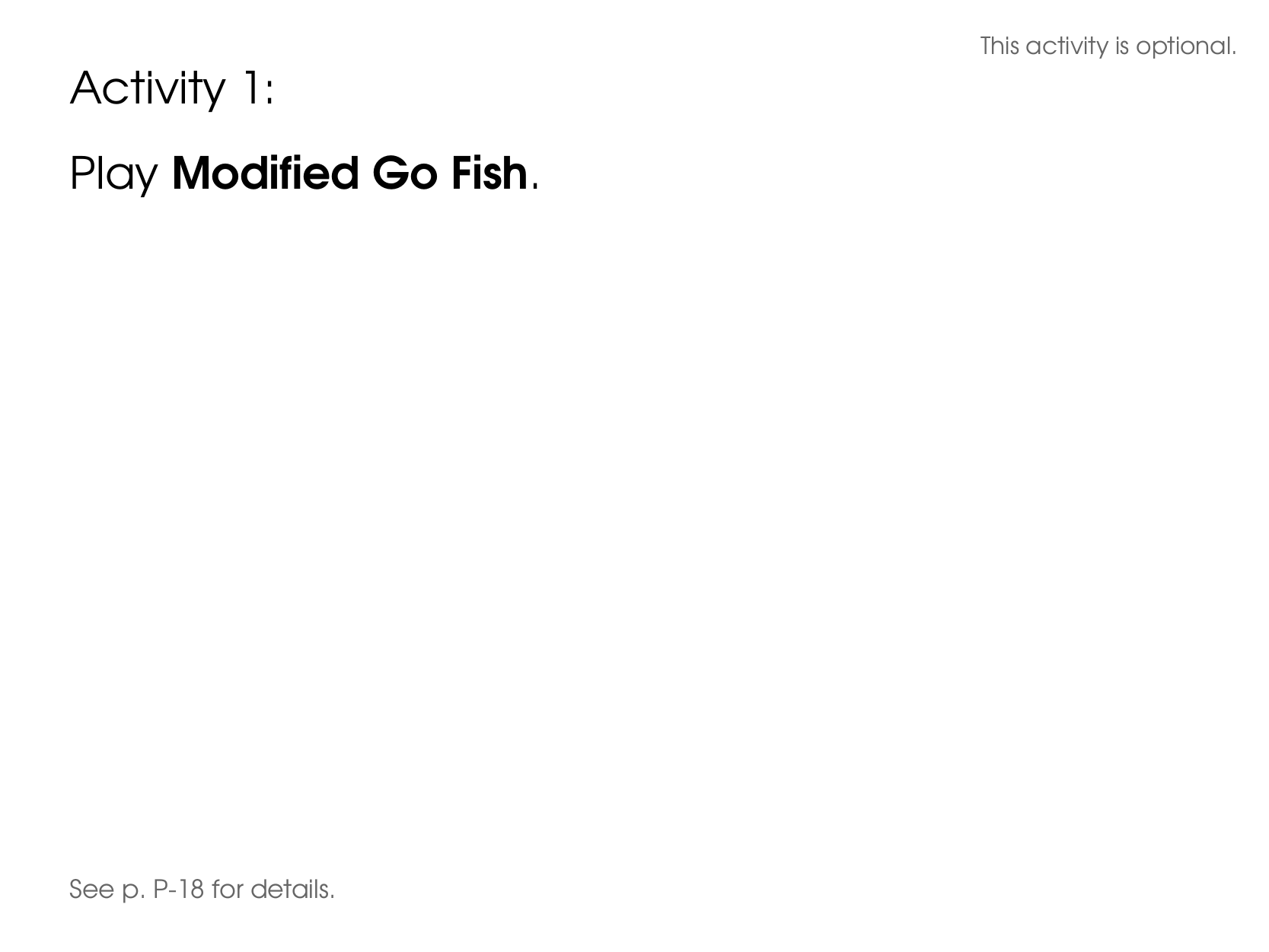

This activity is optional.
Activity 1:
Play Modified Go Fish.
See p. P-18 for details.